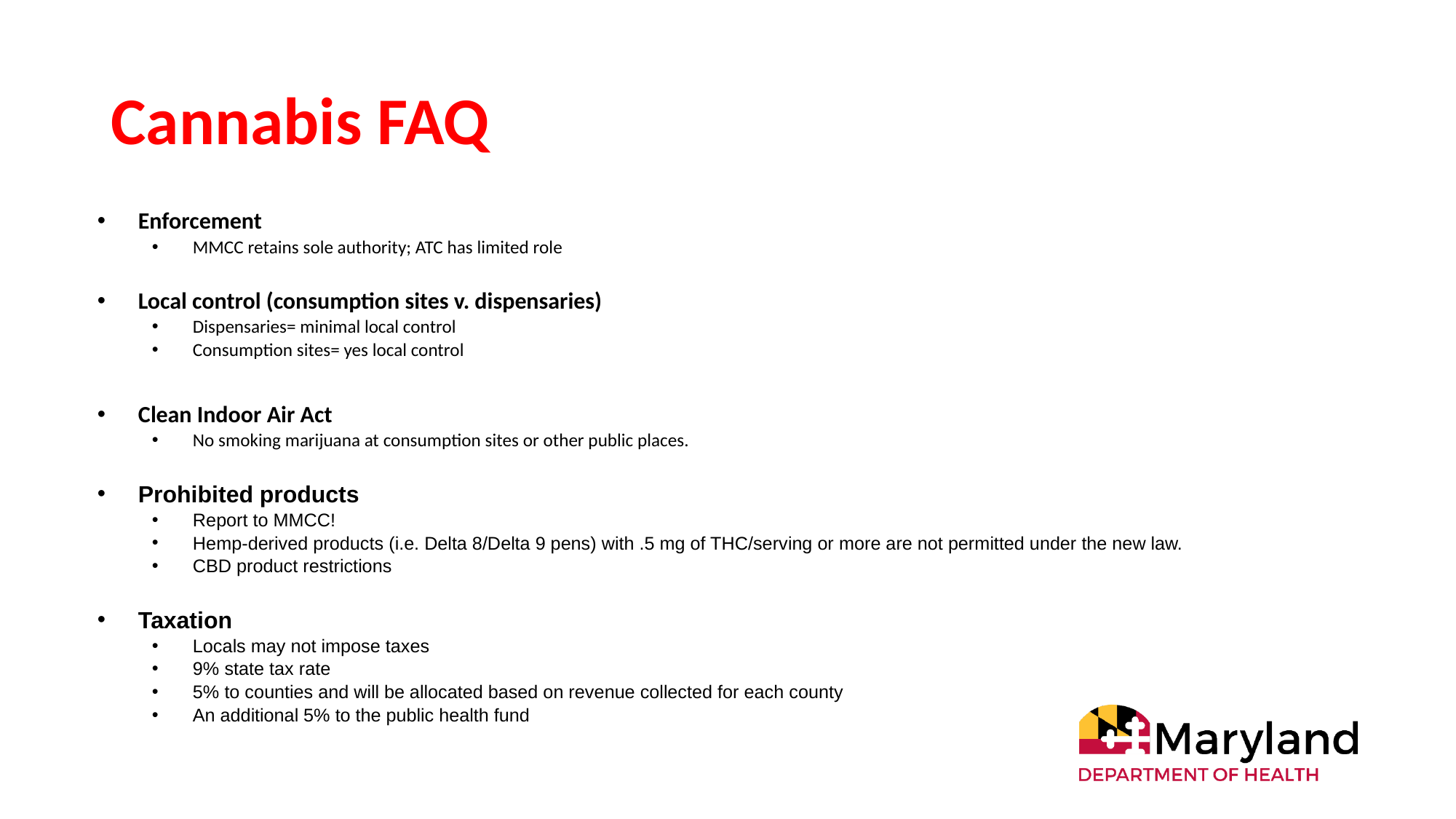

# Cannabis FAQ
Enforcement
MMCC retains sole authority; ATC has limited role

Local control (consumption sites v. dispensaries)
Dispensaries= minimal local control
Consumption sites= yes local control

Clean Indoor Air Act
No smoking marijuana at consumption sites or other public places.

Prohibited products
Report to MMCC!
Hemp-derived products (i.e. Delta 8/Delta 9 pens) with .5 mg of THC/serving or more are not permitted under the new law.
CBD product restrictions

Taxation
Locals may not impose taxes
9% state tax rate
5% to counties and will be allocated based on revenue collected for each county
An additional 5% to the public health fund